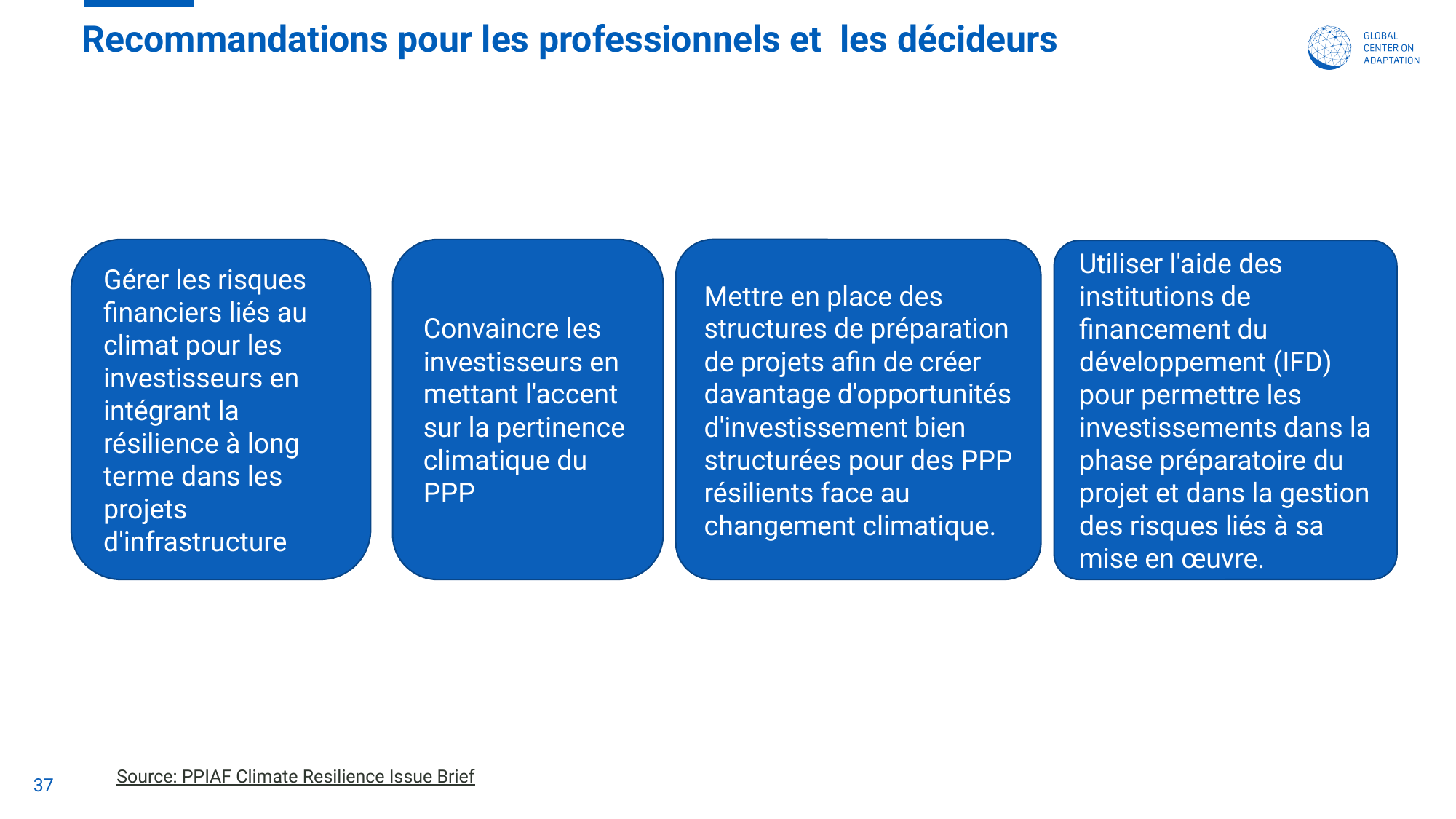

# Recommandations pour les professionnels et  les décideurs
Convaincre les investisseurs en mettant l'accent sur la pertinence climatique du PPP
Gérer les risques financiers liés au climat pour les investisseurs en intégrant la résilience à long terme dans les projets d'infrastructure
Mettre en place des structures de préparation de projets afin de créer davantage d'opportunités d'investissement bien structurées pour des PPP résilients face au changement climatique.
Utiliser l'aide des institutions de financement du développement (IFD) pour permettre les investissements dans la phase préparatoire du projet et dans la gestion des risques liés à sa mise en œuvre.
Source: PPIAF Climate Resilience Issue Brief